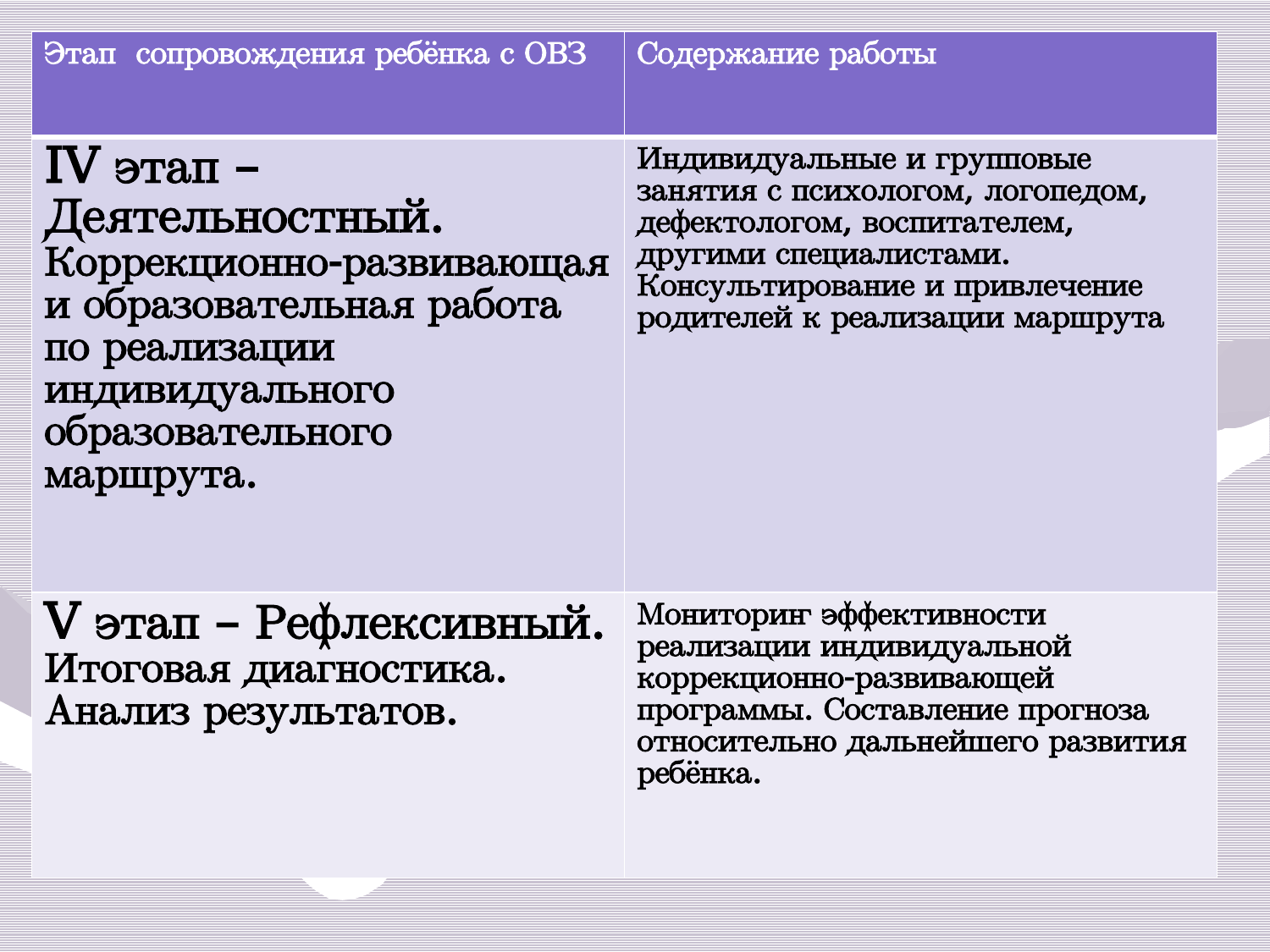

| Этап сопровождения ребёнка с ОВЗ | Содержание работы |
| --- | --- |
| IV этап –Деятельностный. Коррекционно-развивающая и образовательная работа по реализации индивидуального образовательного маршрута. | Индивидуальные и групповые занятия с психологом, логопедом, дефектологом, воспитателем, другими специалистами. Консультирование и привлечение родителей к реализации маршрута |
| V этап – Рефлексивный. Итоговая диагностика. Анализ результатов. | Мониторинг эффективности реализации индивидуальной коррекционно-развивающей программы. Составление прогноза относительно дальнейшего развития ребёнка. |